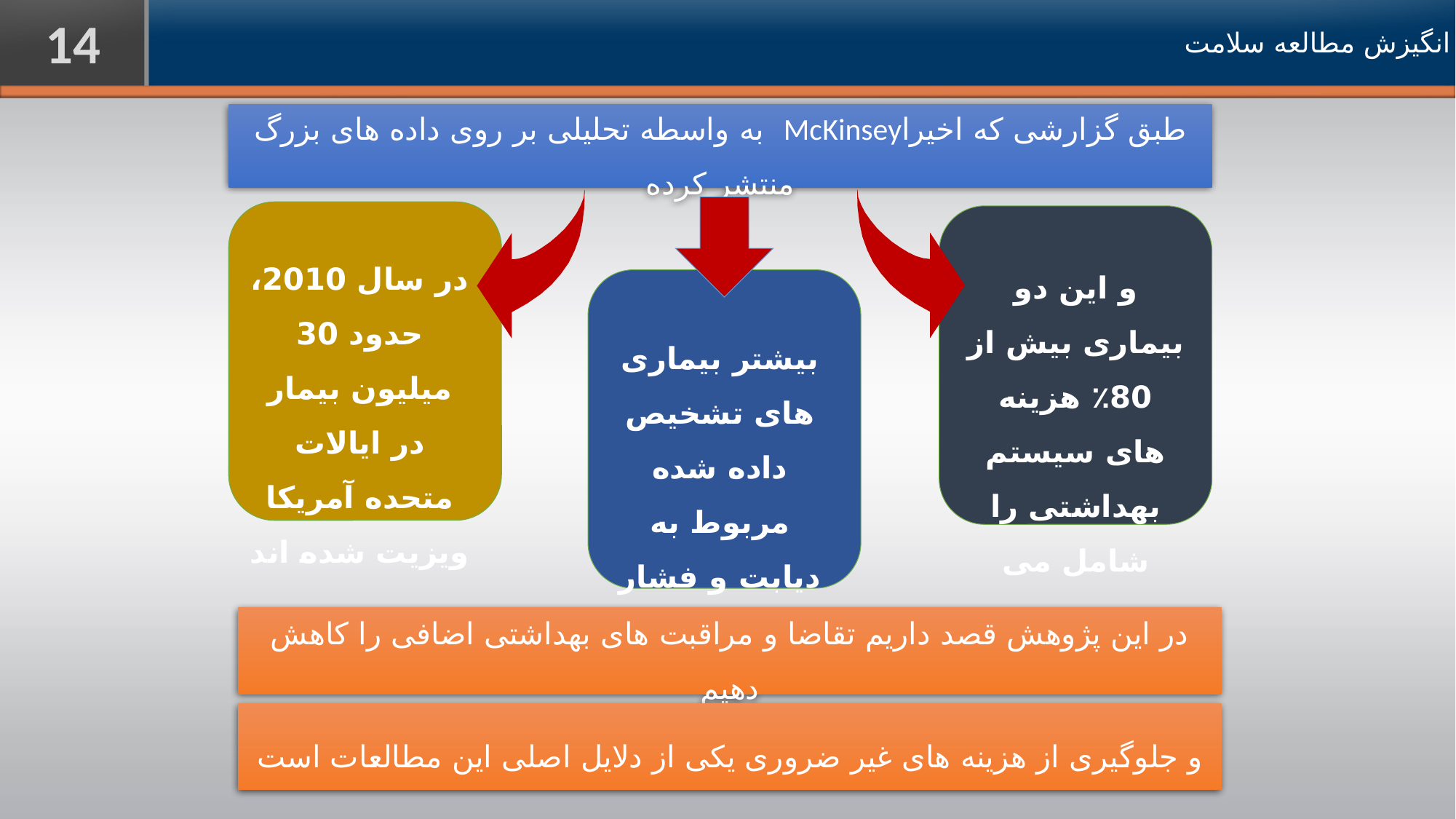

14
انگیزش مطالعه سلامت
طبق گزارشی که اخیراMcKinsey  به واسطه تحلیلی بر روی داده های بزرگ منتشر کرده

در سال 2010، حدود 30 میلیون بیمار در ایالات متحده آمریکا ویزیت شده اند
و این دو بیماری بیش از 80٪ هزینه های سیستم بهداشتی را شامل می شود

بیشتر بیماری های تشخیص داده شده مربوط به دیابت و فشار خون بالا ست
در این پژوهش قصد داریم تقاضا و مراقبت های بهداشتی اضافی را کاهش دهیم
و جلوگیری از هزینه های غیر ضروری یکی از دلایل اصلی این مطالعات است